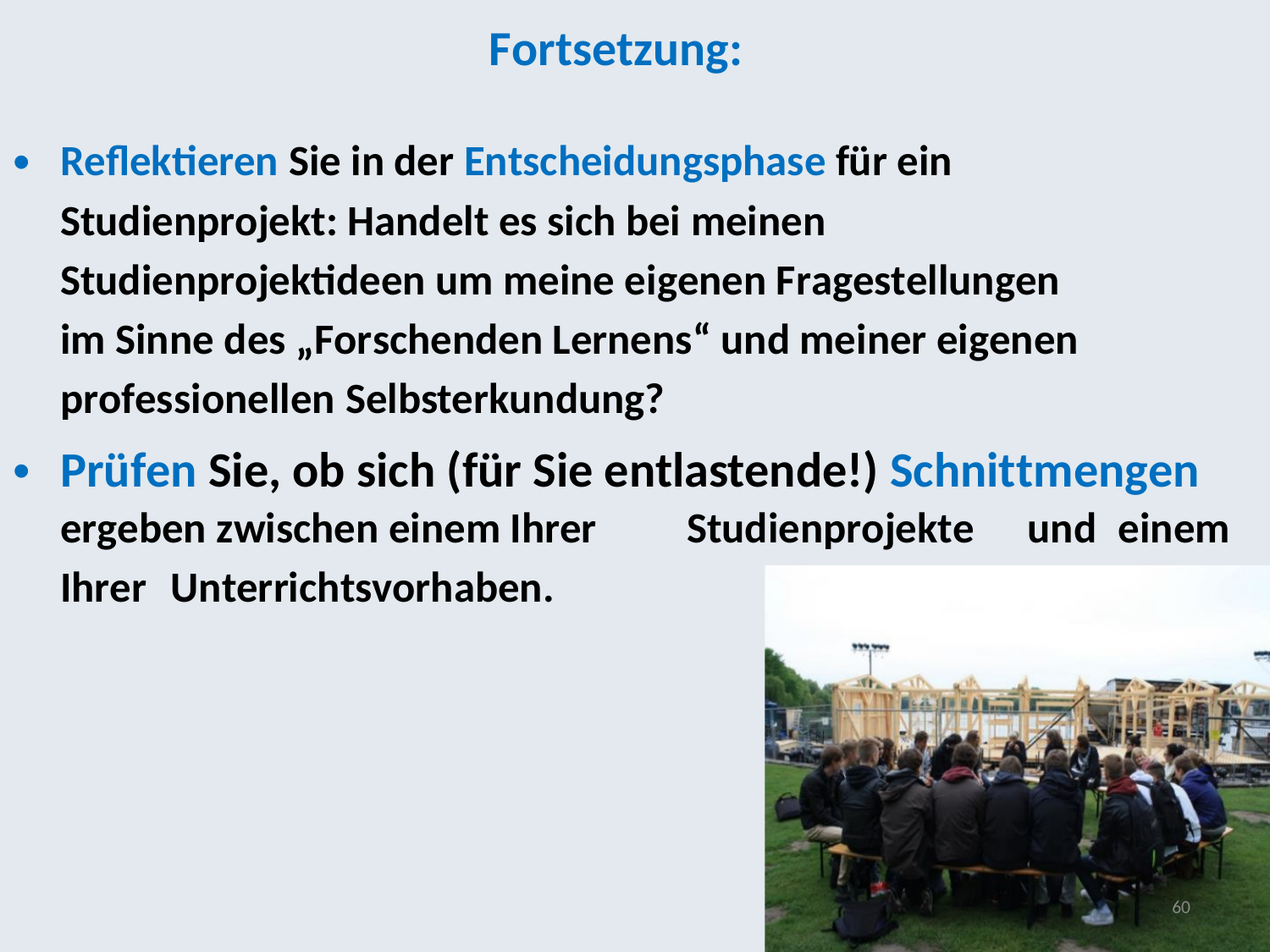

Fortsetzung:
•
Reflektieren Sie in der Entscheidungsphase für ein
Studienprojekt: Handelt es sich bei meinen
Studienprojektideen um meine eigenen Fragestellungen
im Sinne des „Forschenden Lernens“ und meiner eigenen
professionellen Selbsterkundung?
Prüfen Sie, ob sich (für Sie entlastende!) Schnittmengen
•
ergeben zwischen einem Ihrer
Studienprojekte
und
einem

Ihrer
Unterrichtsvorhaben.
60